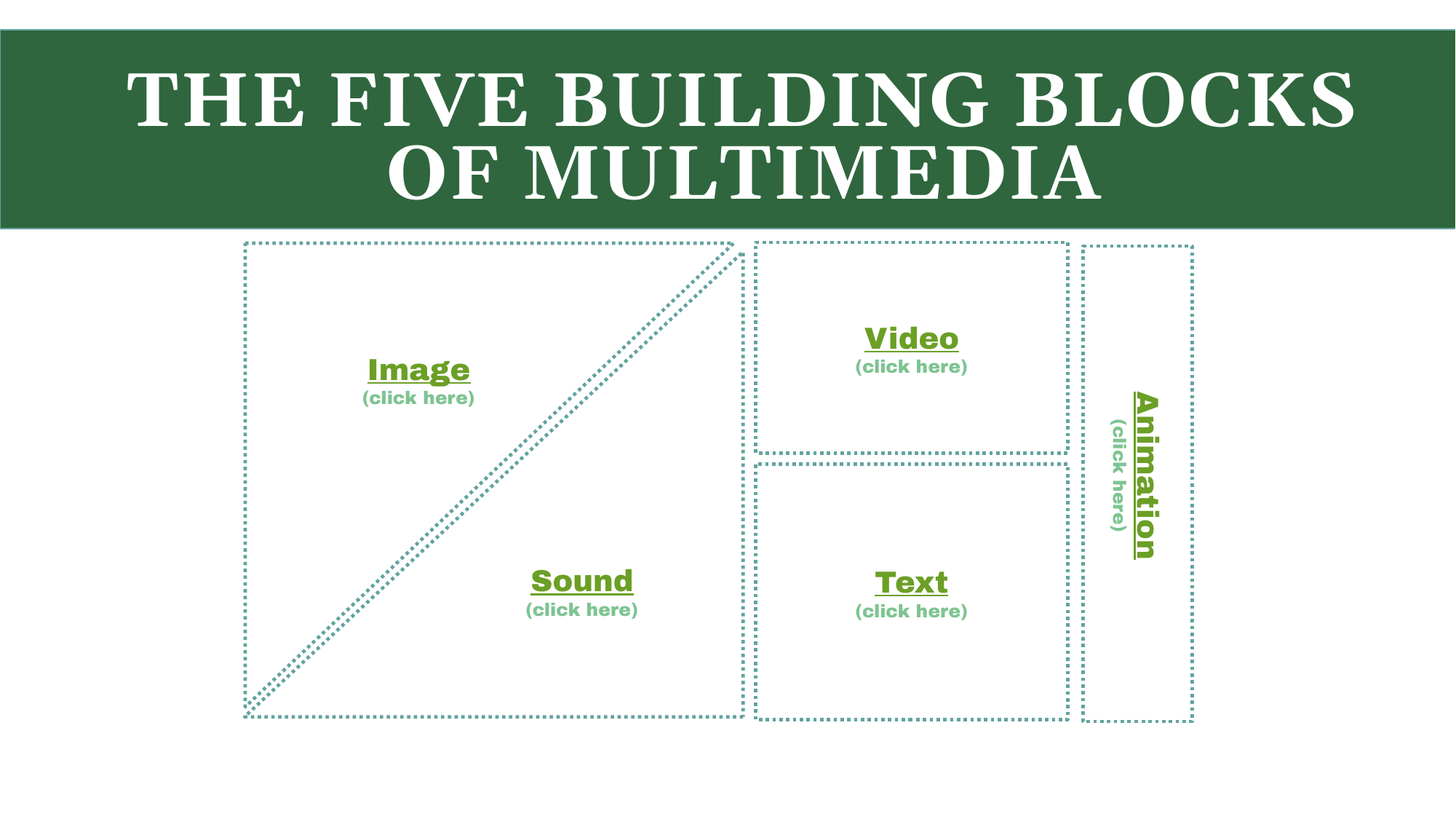

# The Five Building Blocks of Multimedia

Video
(click here)

Image
(click here)
Animation
(click here)
Text
(click here)
Sound
(click here)